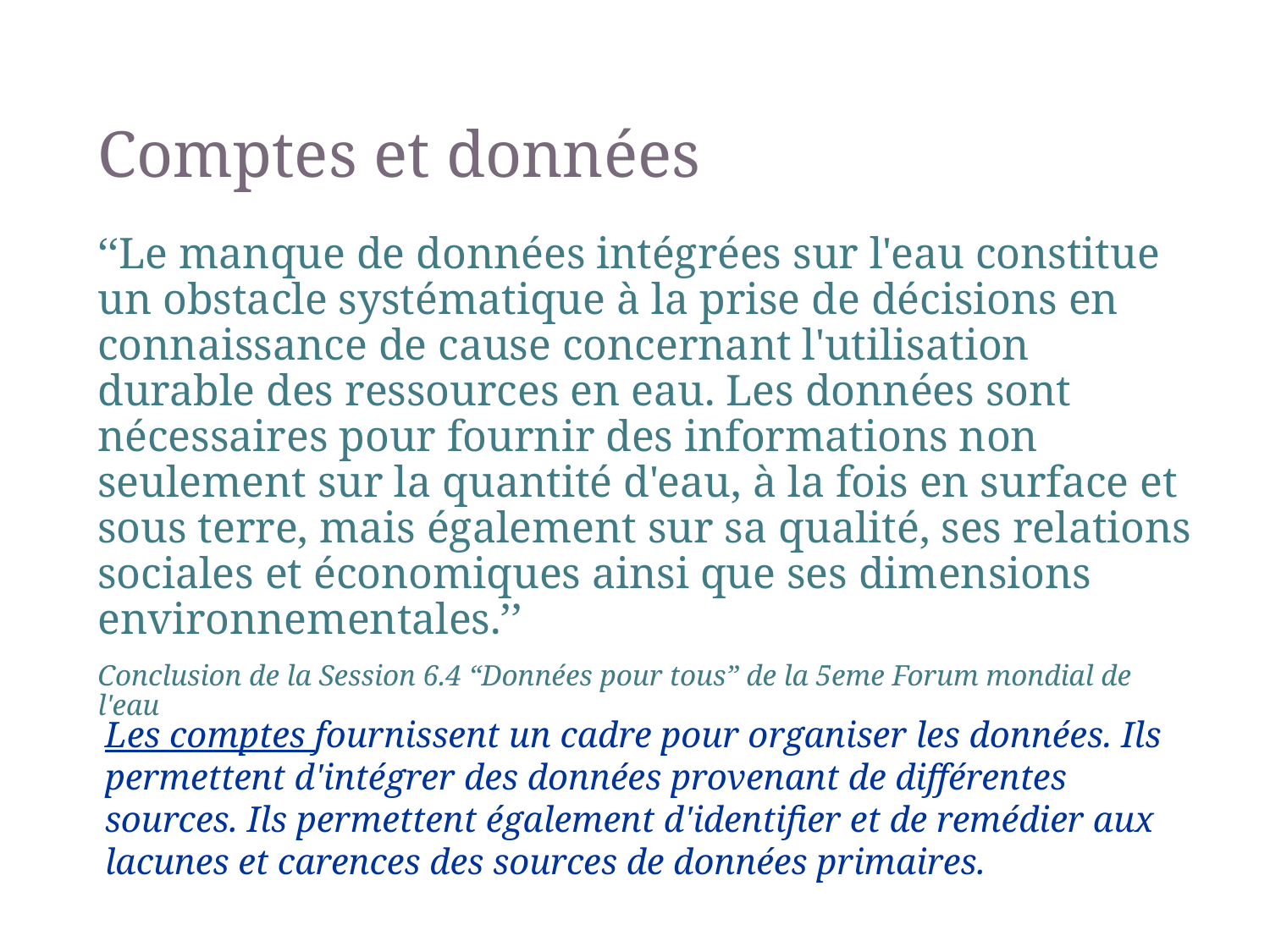

# Comptes et données
‘‘Le manque de données intégrées sur l'eau constitue un obstacle systématique à la prise de décisions en connaissance de cause concernant l'utilisation durable des ressources en eau. Les données sont nécessaires pour fournir des informations non seulement sur la quantité d'eau, à la fois en surface et sous terre, mais également sur sa qualité, ses relations sociales et économiques ainsi que ses dimensions environnementales.’’
Conclusion de la Session 6.4 “Données pour tous” de la 5eme Forum mondial de l'eau

Les comptes fournissent un cadre pour organiser les données. Ils permettent d'intégrer des données provenant de différentes sources. Ils permettent également d'identifier et de remédier aux lacunes et carences des sources de données primaires.
12
SEEA-CF - Water accounts